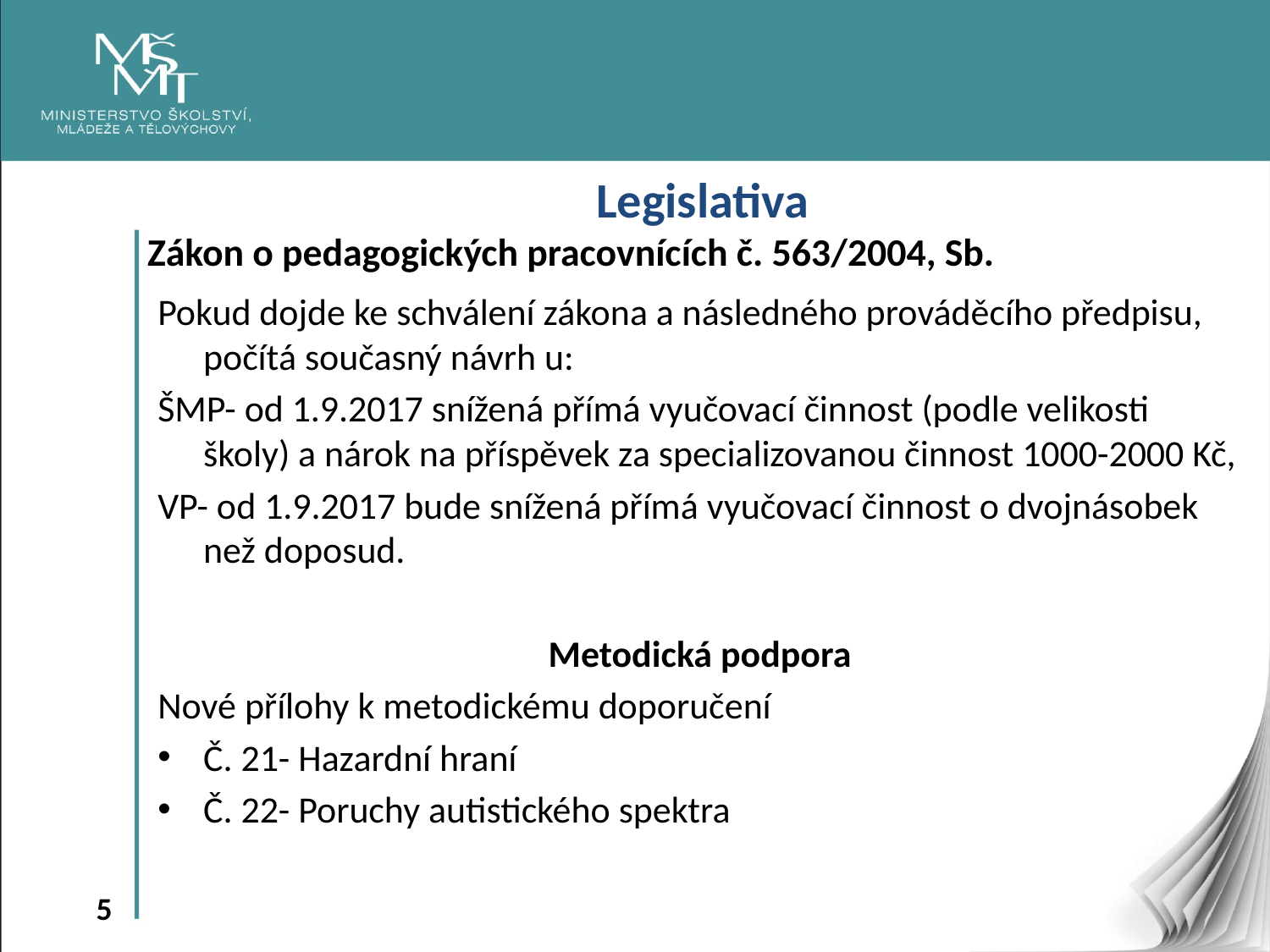

Legislativa
Zákon o pedagogických pracovnících č. 563/2004, Sb.

Pokud dojde ke schválení zákona a následného prováděcího předpisu, počítá současný návrh u:
ŠMP- od 1.9.2017 snížená přímá vyučovací činnost (podle velikosti školy) a nárok na příspěvek za specializovanou činnost 1000-2000 Kč,
VP- od 1.9.2017 bude snížená přímá vyučovací činnost o dvojnásobek než doposud.

Metodická podpora
Nové přílohy k metodickému doporučení
Č. 21- Hazardní hraní
Č. 22- Poruchy autistického spektra